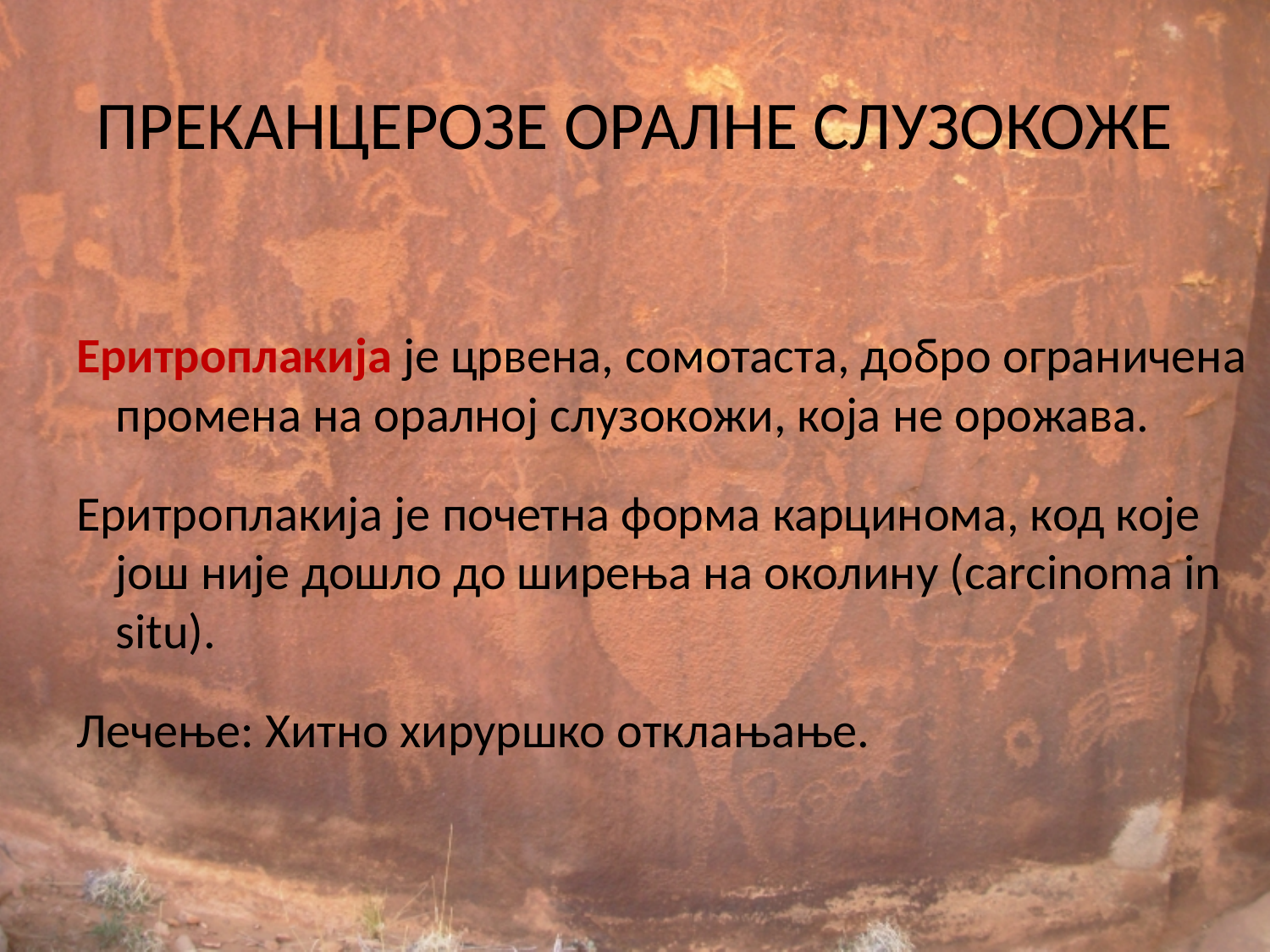

# ПРЕКАНЦЕРОЗЕ ОРАЛНЕ СЛУЗОКОЖЕ
Еритроплакија је црвена, сомотаста, добро ограничена промена на оралној слузокожи, која не орожава.

Eритроплакија је почетна форма карцинома, код које још није дошло до ширења на околину (carcinoma in situ).

Лечење: Хитно хируршко отклањање.